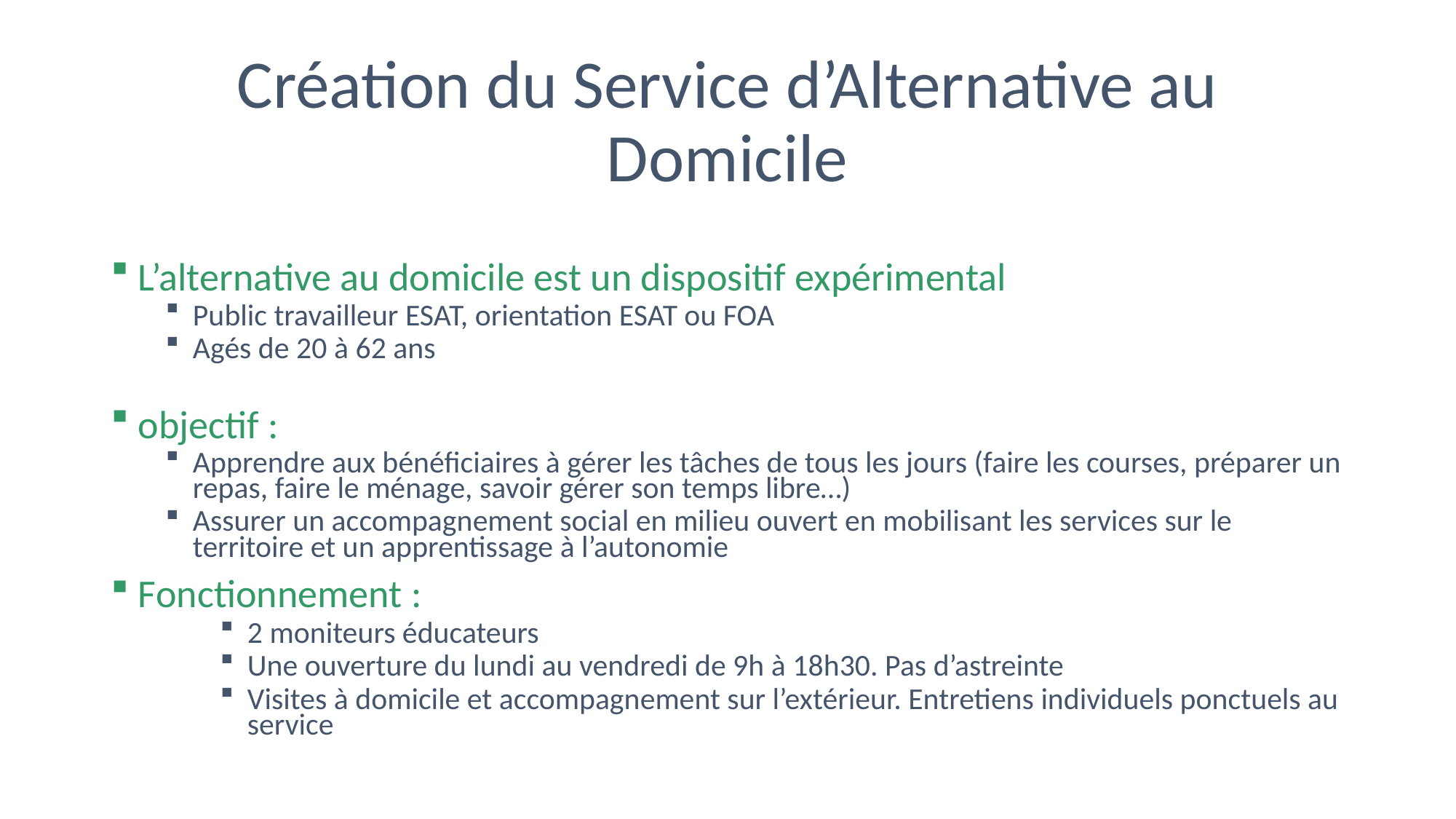

# Création du Service d’Alternative au Domicile
L’alternative au domicile est un dispositif expérimental
Public travailleur ESAT, orientation ESAT ou FOA
Agés de 20 à 62 ans

objectif :
Apprendre aux bénéficiaires à gérer les tâches de tous les jours (faire les courses, préparer un repas, faire le ménage, savoir gérer son temps libre…)
Assurer un accompagnement social en milieu ouvert en mobilisant les services sur le territoire et un apprentissage à l’autonomie
Fonctionnement :
2 moniteurs éducateurs
Une ouverture du lundi au vendredi de 9h à 18h30. Pas d’astreinte
Visites à domicile et accompagnement sur l’extérieur. Entretiens individuels ponctuels au service